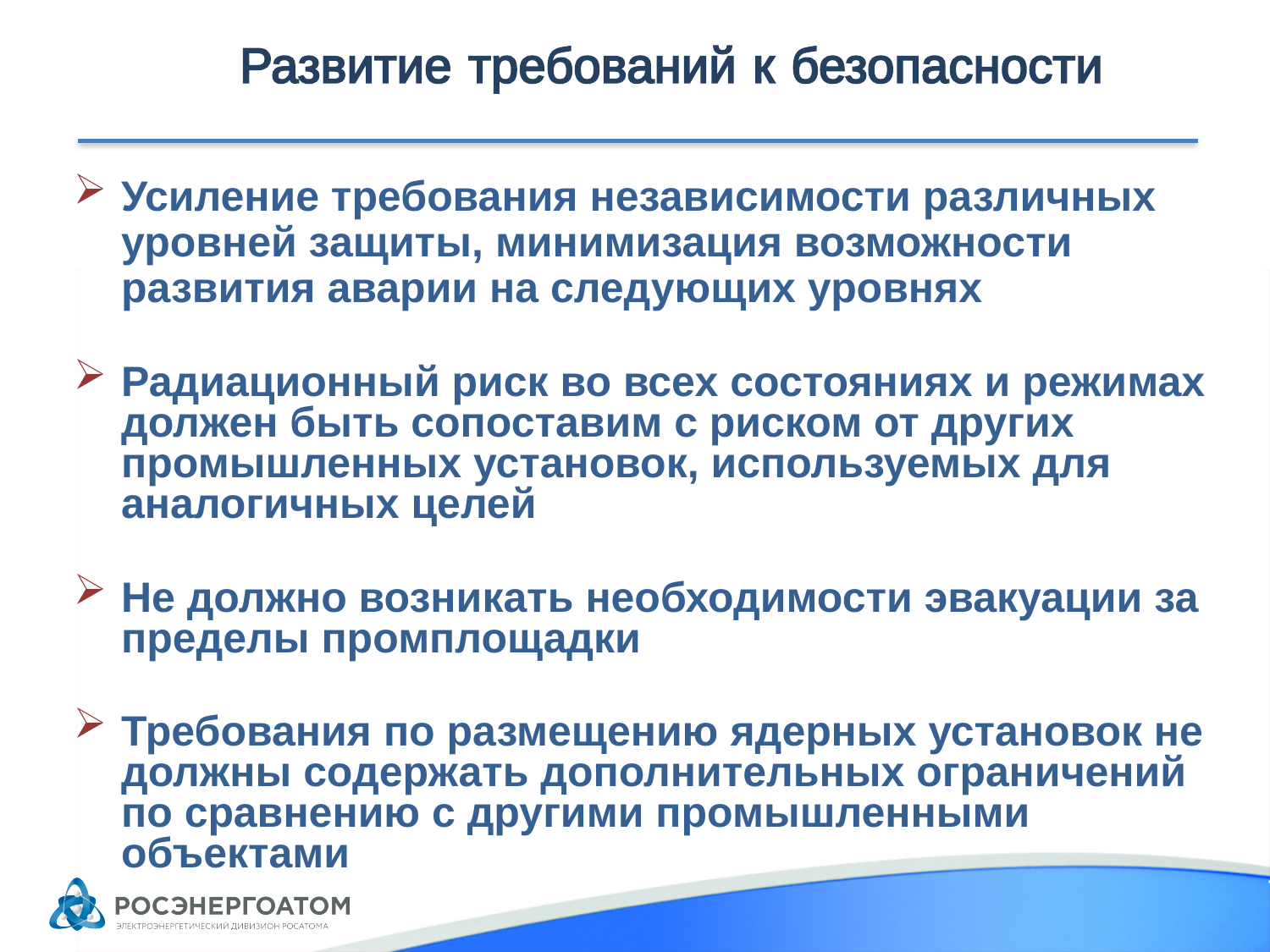

Развитие требований к безопасности
Усиление требования независимости различных уровней защиты, минимизация возможности развития аварии на следующих уровнях
Радиационный риск во всех состояниях и режимах должен быть сопоставим с риском от других промышленных установок, используемых для аналогичных целей
Не должно возникать необходимости эвакуации за пределы промплощадки
Требования по размещению ядерных установок не должны содержать дополнительных ограничений по сравнению с другими промышленными объектами